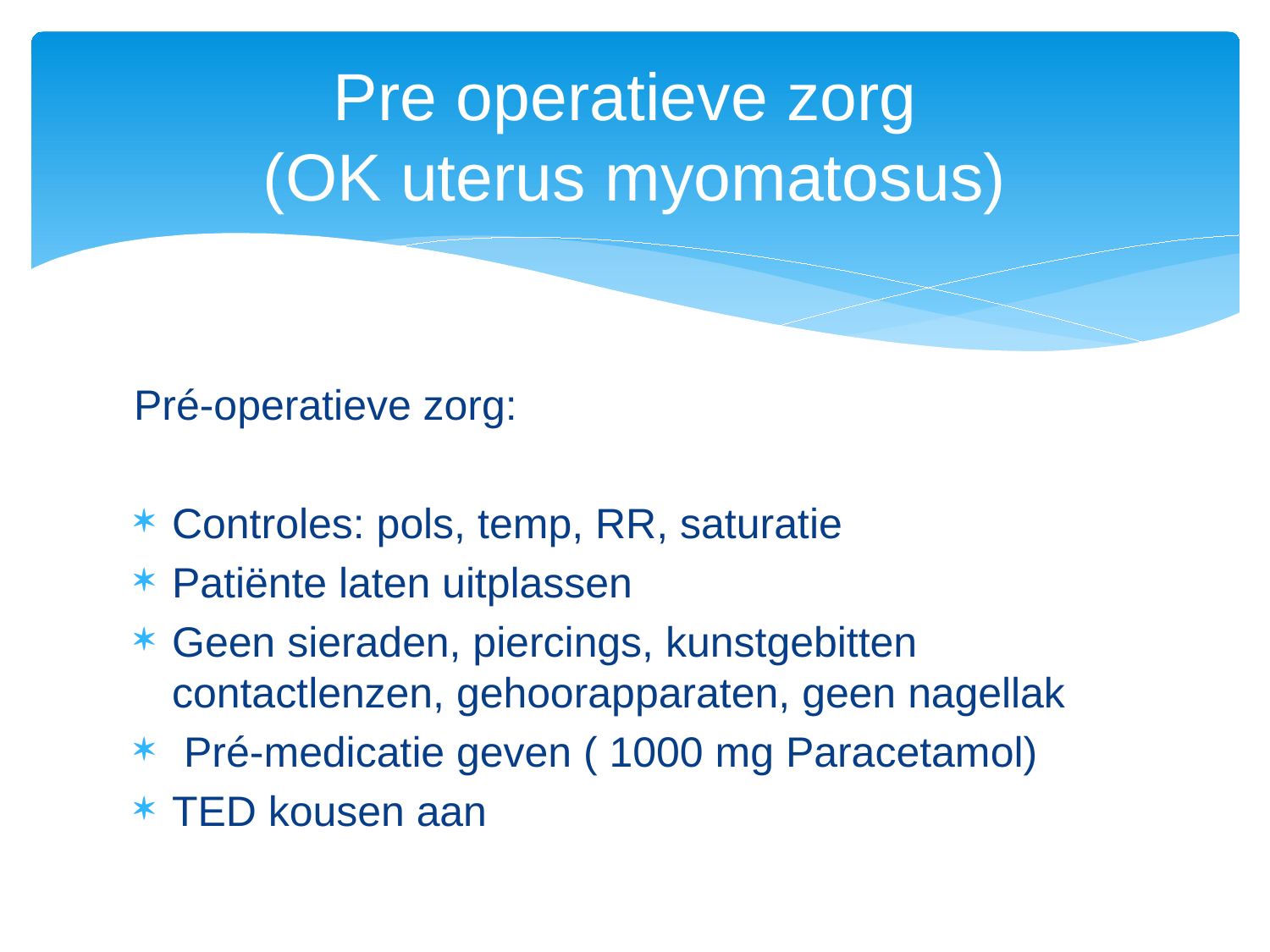

# Pre operatieve zorg (OK uterus myomatosus)
Pré-operatieve zorg:

Controles: pols, temp, RR, saturatie
Patiënte laten uitplassen
Geen sieraden, piercings, kunstgebitten contactlenzen, gehoorapparaten, geen nagellak
 Pré-medicatie geven ( 1000 mg Paracetamol)
TED kousen aan